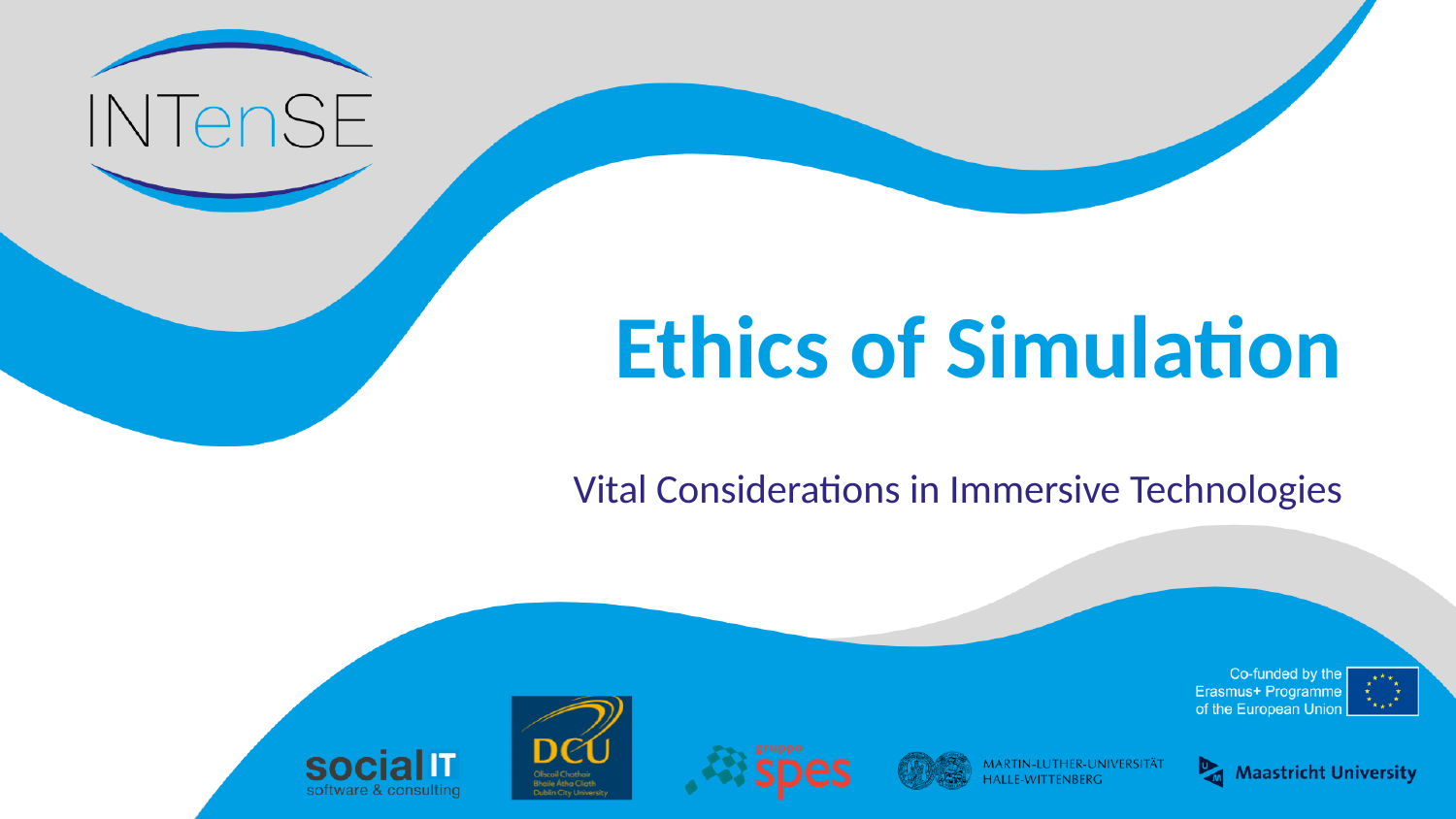

# Ethics of Simulation
Vital Considerations in Immersive Technologies